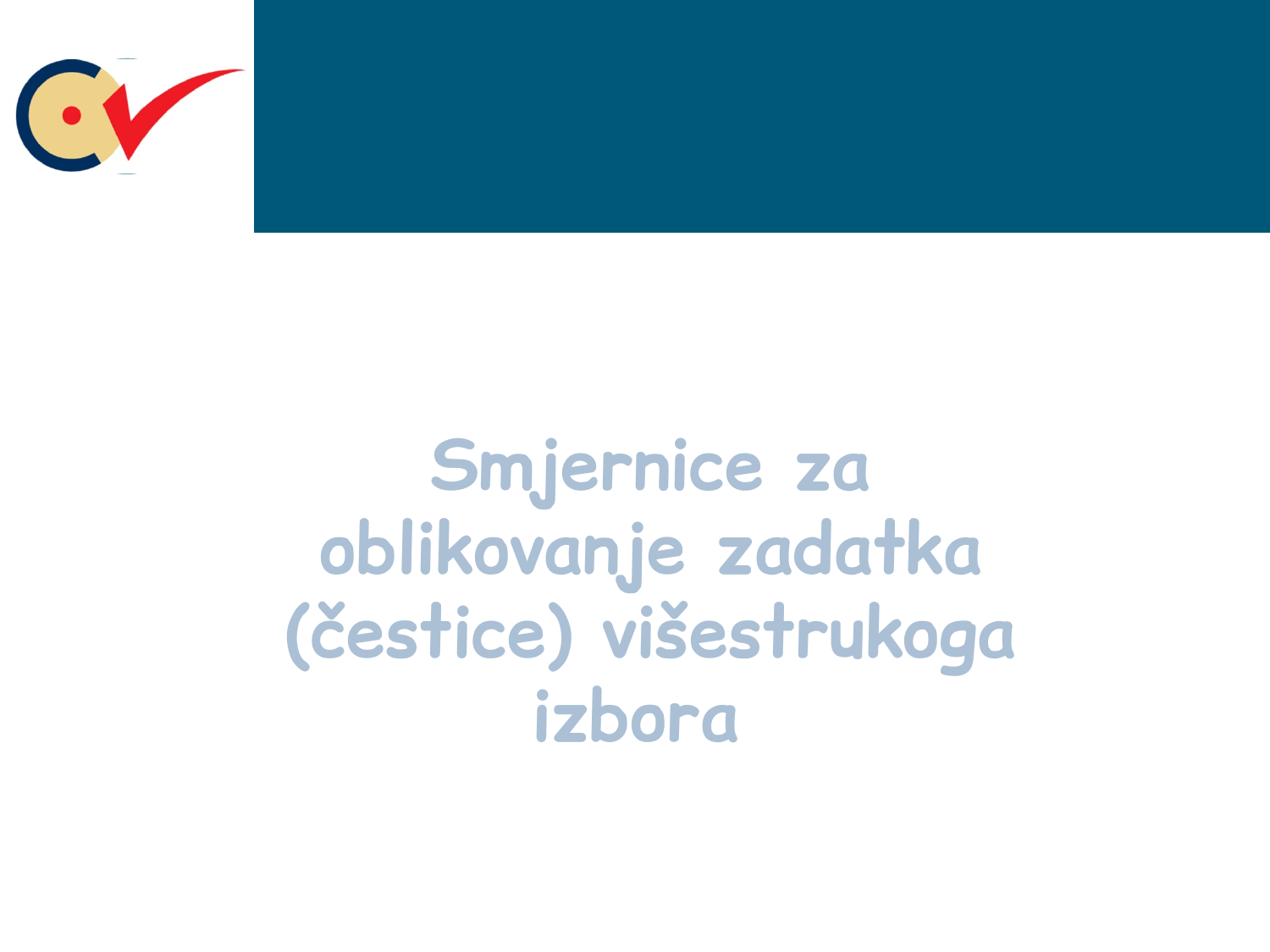

# Smjernice za oblikovanje zadatka (čestice) višestrukoga izbora